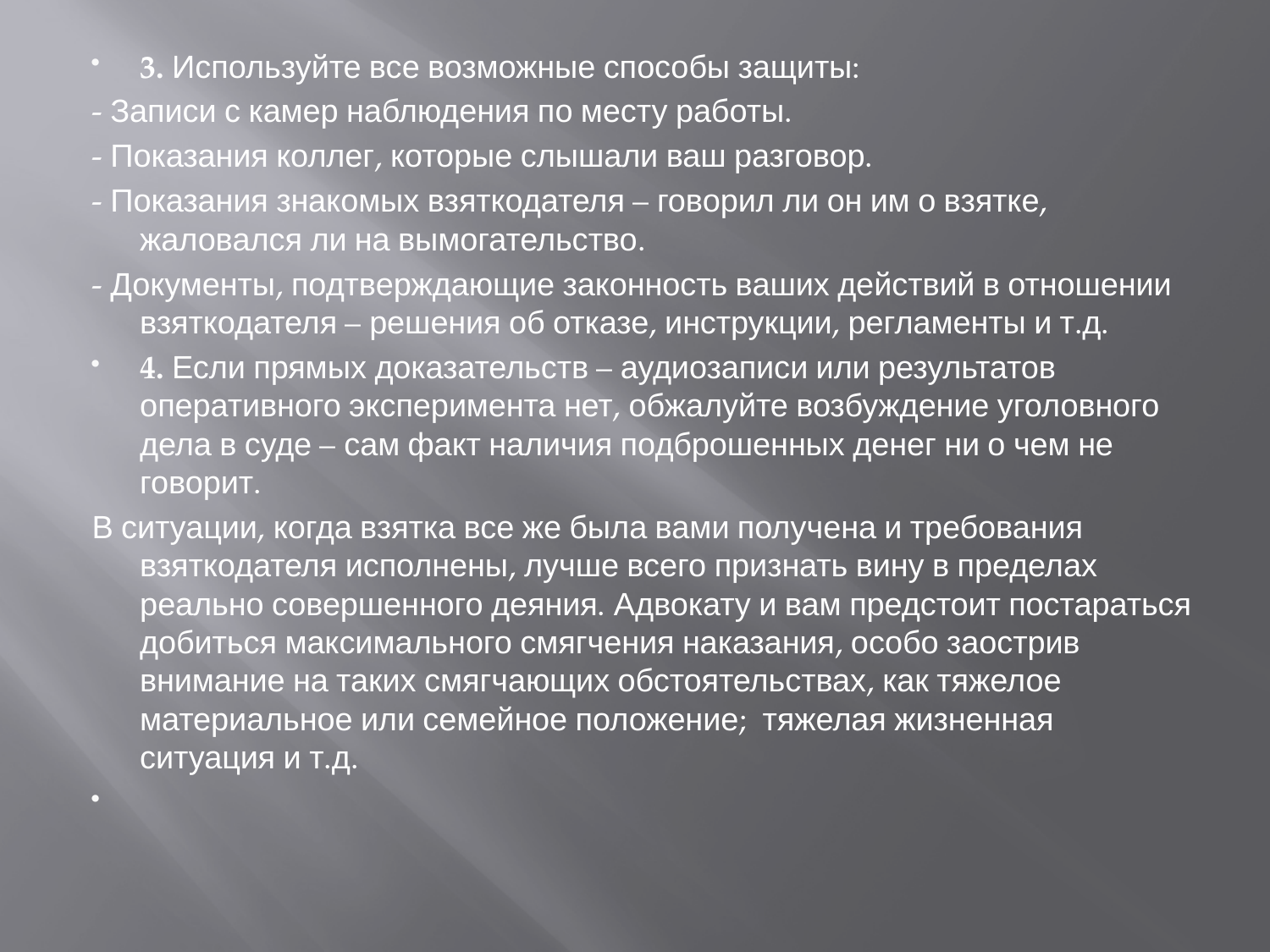

#
3. Используйте все возможные способы защиты:
- Записи с камер наблюдения по месту работы.
- Показания коллег, которые слышали ваш разговор.
- Показания знакомых взяткодателя – говорил ли он им о взятке, жаловался ли на вымогательство.
- Документы, подтверждающие законность ваших действий в отношении взяткодателя – решения об отказе, инструкции, регламенты и т.д.
4. Если прямых доказательств – аудиозаписи или результатов оперативного эксперимента нет, обжалуйте возбуждение уголовного дела в суде – сам факт наличия подброшенных денег ни о чем не говорит.
В ситуации, когда взятка все же была вами получена и требования взяткодателя исполнены, лучше всего признать вину в пределах реально совершенного деяния. Адвокату и вам предстоит постараться добиться максимального смягчения наказания, особо заострив внимание на таких смягчающих обстоятельствах, как тяжелое материальное или семейное положение;  тяжелая жизненная ситуация и т.д.